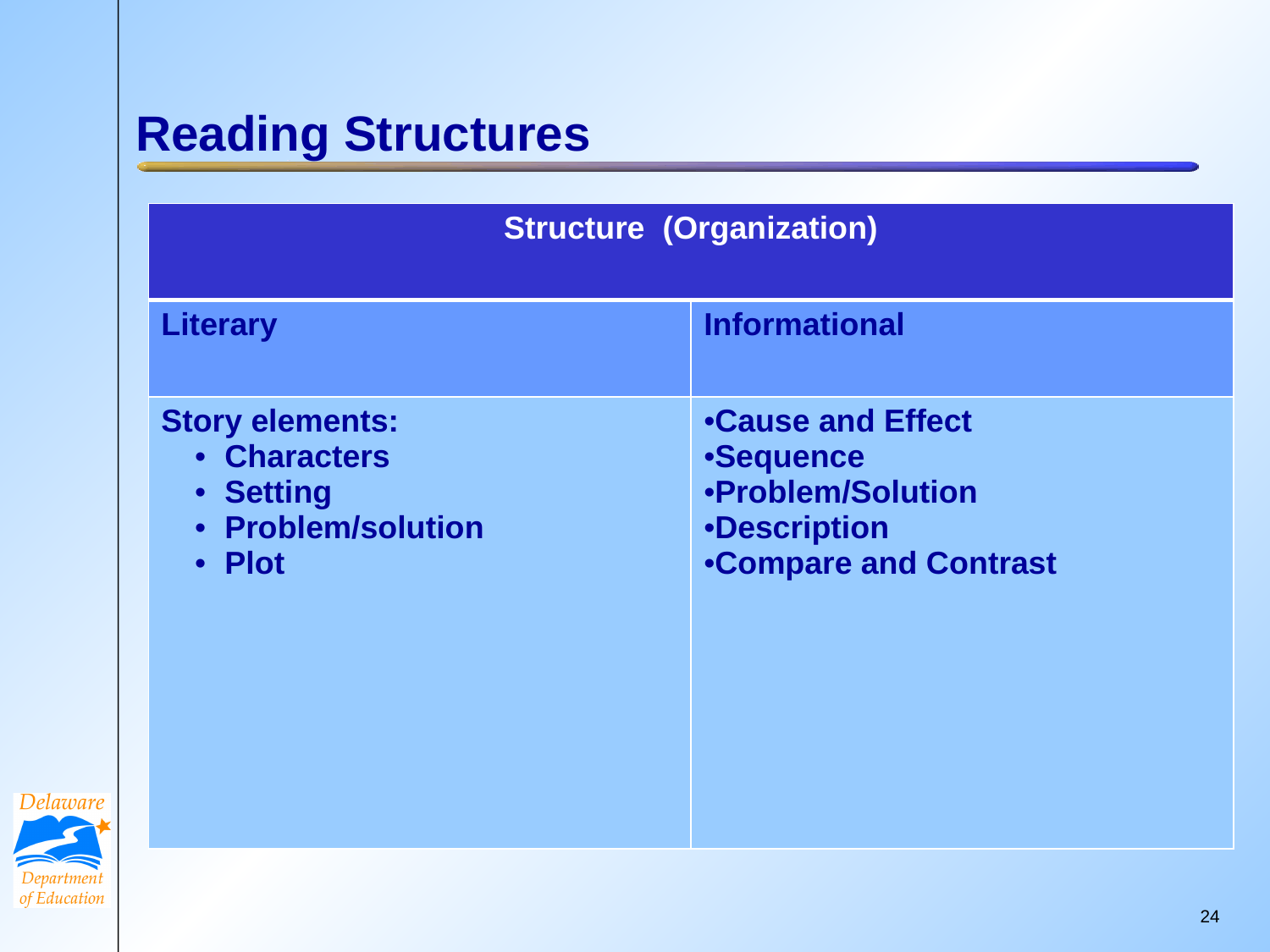

# Reading Structures
| Structure (Organization) |  |
| --- | --- |
| Literary | Informational |
| Story elements: Characters Setting Problem/solution Plot | Cause and Effect Sequence Problem/Solution Description Compare and Contrast |
24